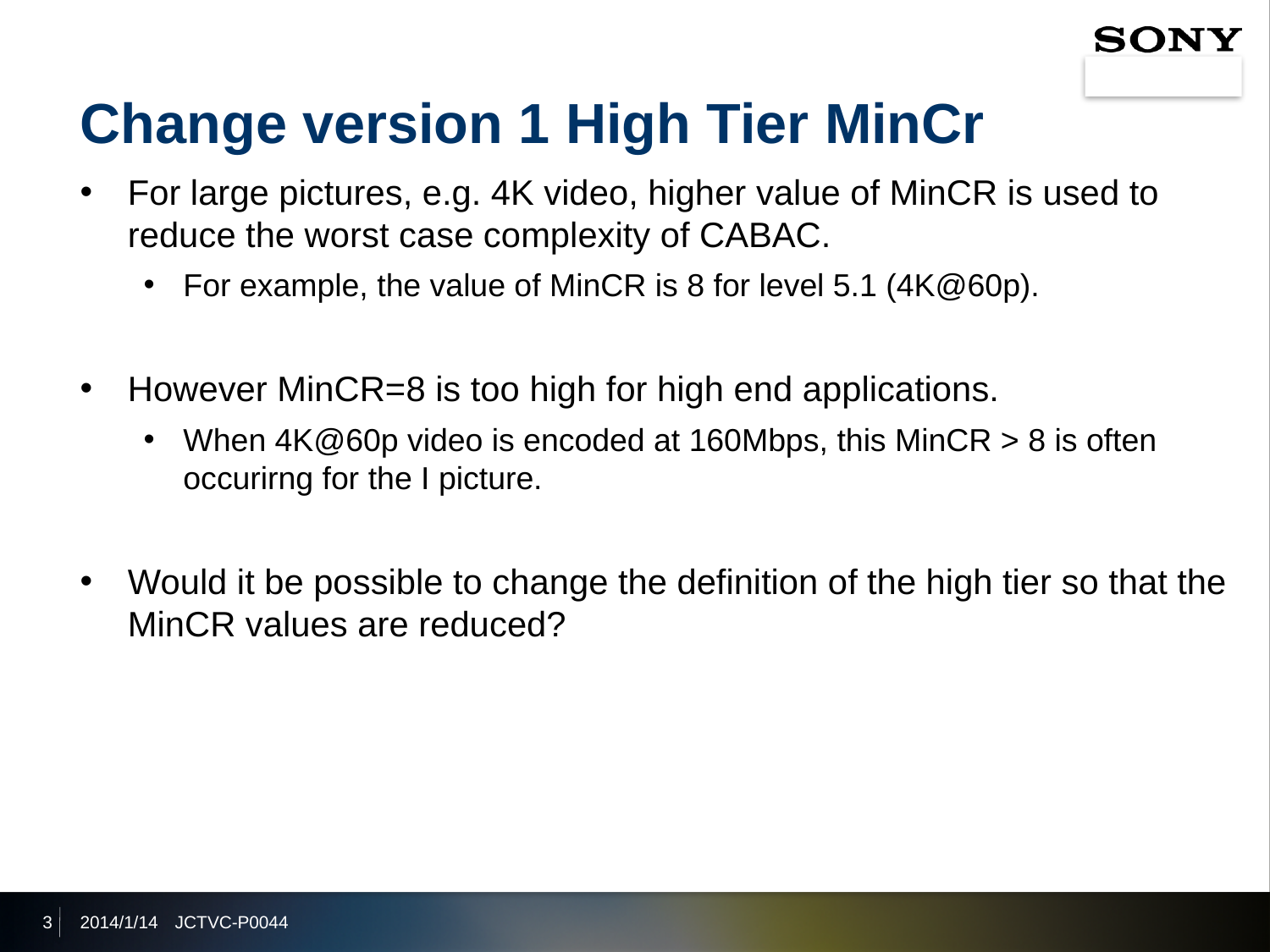

# Change version 1 High Tier MinCr
For large pictures, e.g. 4K video, higher value of MinCR is used to reduce the worst case complexity of CABAC.
For example, the value of MinCR is 8 for level 5.1 (4K@60p).

However MinCR=8 is too high for high end applications.
When 4K@60p video is encoded at 160Mbps, this MinCR > 8 is often occurirng for the I picture.

Would it be possible to change the definition of the high tier so that the MinCR values are reduced?
3
2014/1/14
JCTVC-P0044